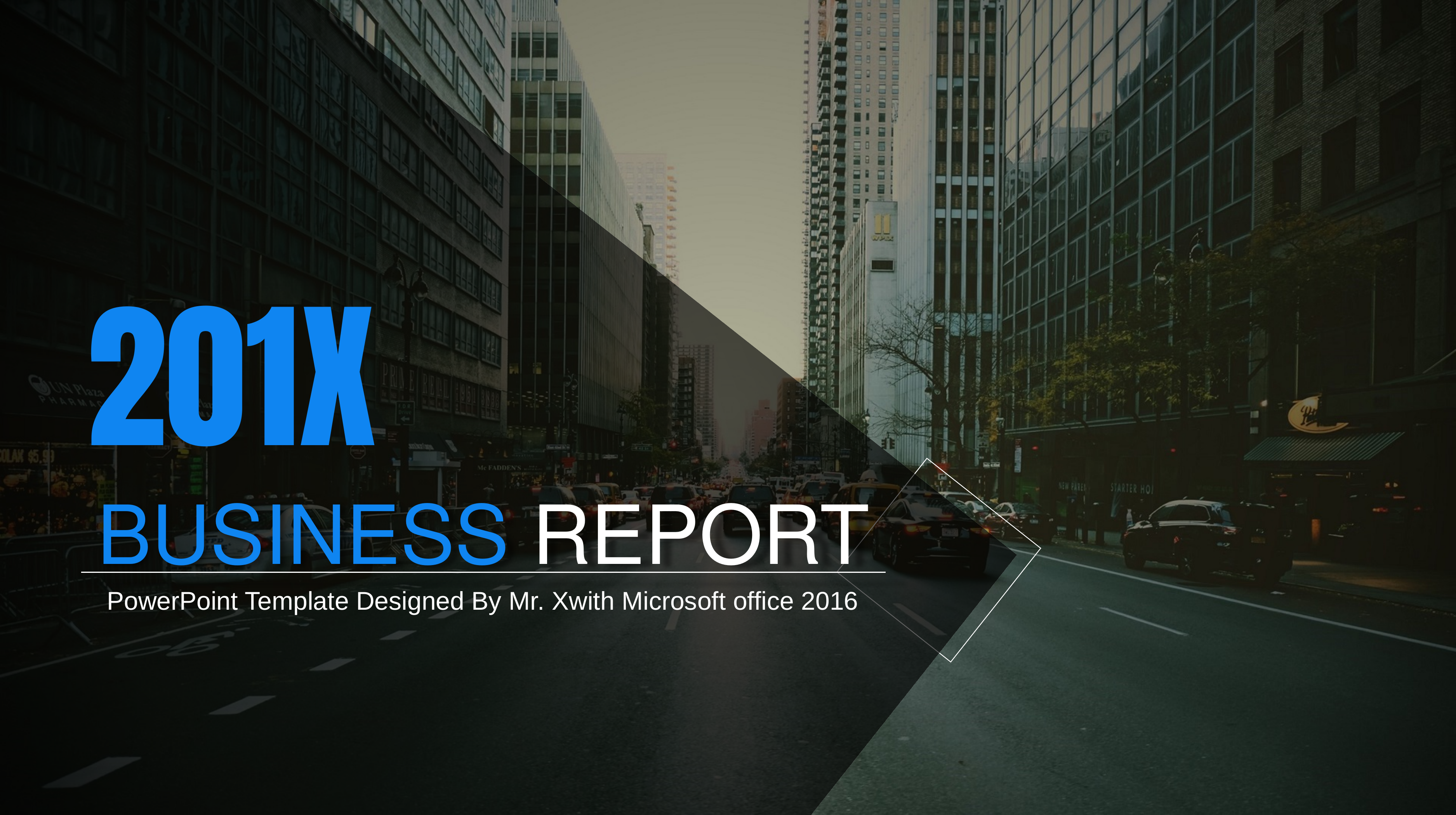

201X
BUSINESS REPORT

PowerPoint Template Designed By Mr. Xwith Microsoft office 2016